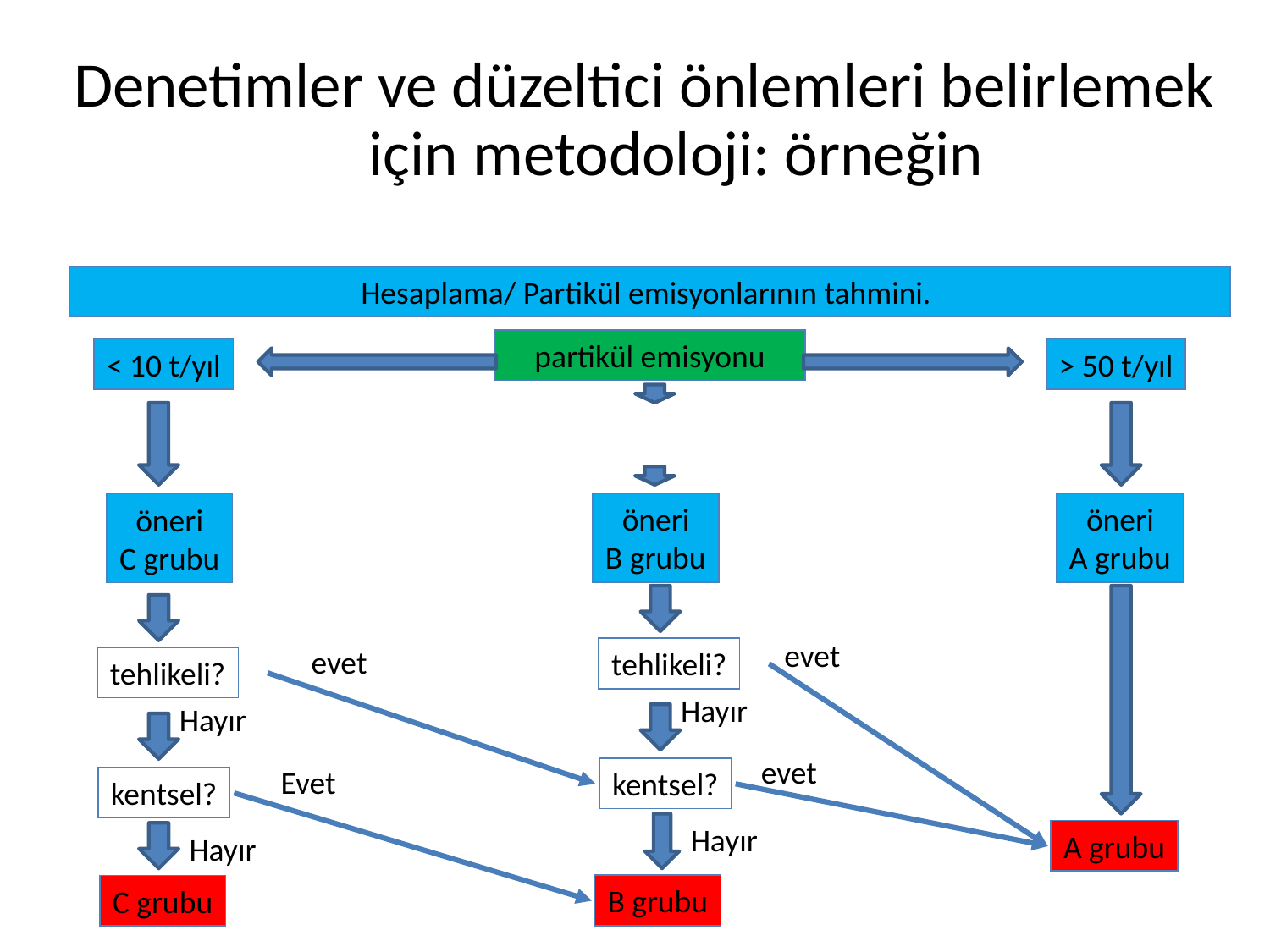

Denetimler ve düzeltici önlemleri belirlemek için metodoloji: örneğin
Hesaplama/ Partikül emisyonlarının tahmini.
partikül emisyonu
< 10 t/yıl
> 50 t/yıl

öneri
B grubu
öneri
A grubu
öneri
C grubu

evet
evet
tehlikeli?
tehlikeli?
   Hayır
   Hayır

evet
Evet
kentsel?
kentsel?

   Hayır
A grubu

   Hayır
B grubu
C grubu